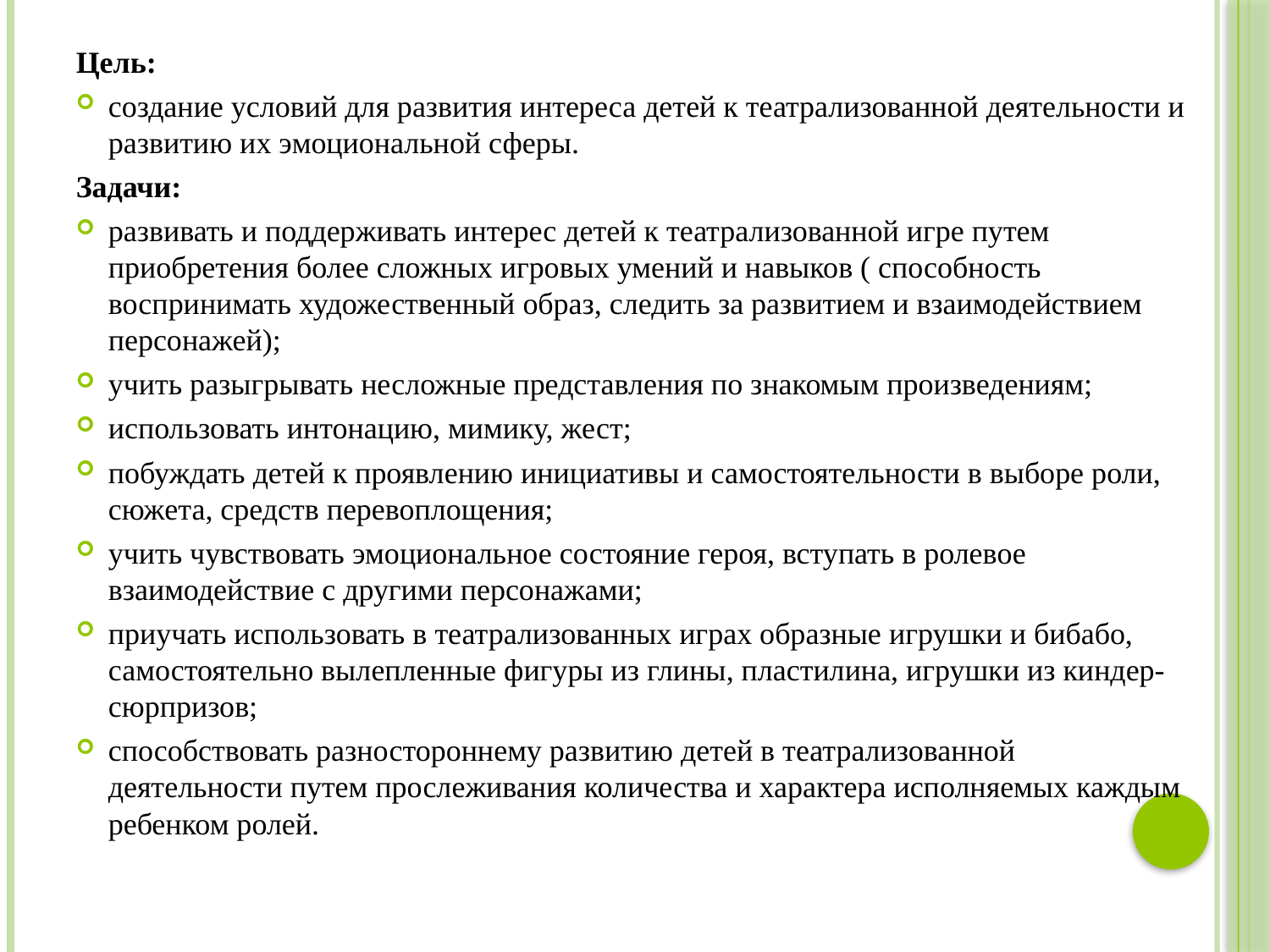

Цель:
создание условий для развития интереса детей к театрализованной деятельности и развитию их эмоциональной сферы.
Задачи:
развивать и поддерживать интерес детей к театрализованной игре путем приобретения более сложных игровых умений и навыков ( способность воспринимать художественный образ, следить за развитием и взаимодействием персонажей);
учить разыгрывать несложные представления по знакомым произведениям;
использовать интонацию, мимику, жест;
побуждать детей к проявлению инициативы и самостоятельности в выборе роли, сюжета, средств перевоплощения;
учить чувствовать эмоциональное состояние героя, вступать в ролевое взаимодействие с другими персонажами;
приучать использовать в театрализованных играх образные игрушки и бибабо, самостоятельно вылепленные фигуры из глины, пластилина, игрушки из киндер-сюрпризов;
способствовать разностороннему развитию детей в театрализованной деятельности путем прослеживания количества и характера исполняемых каждым ребенком ролей.